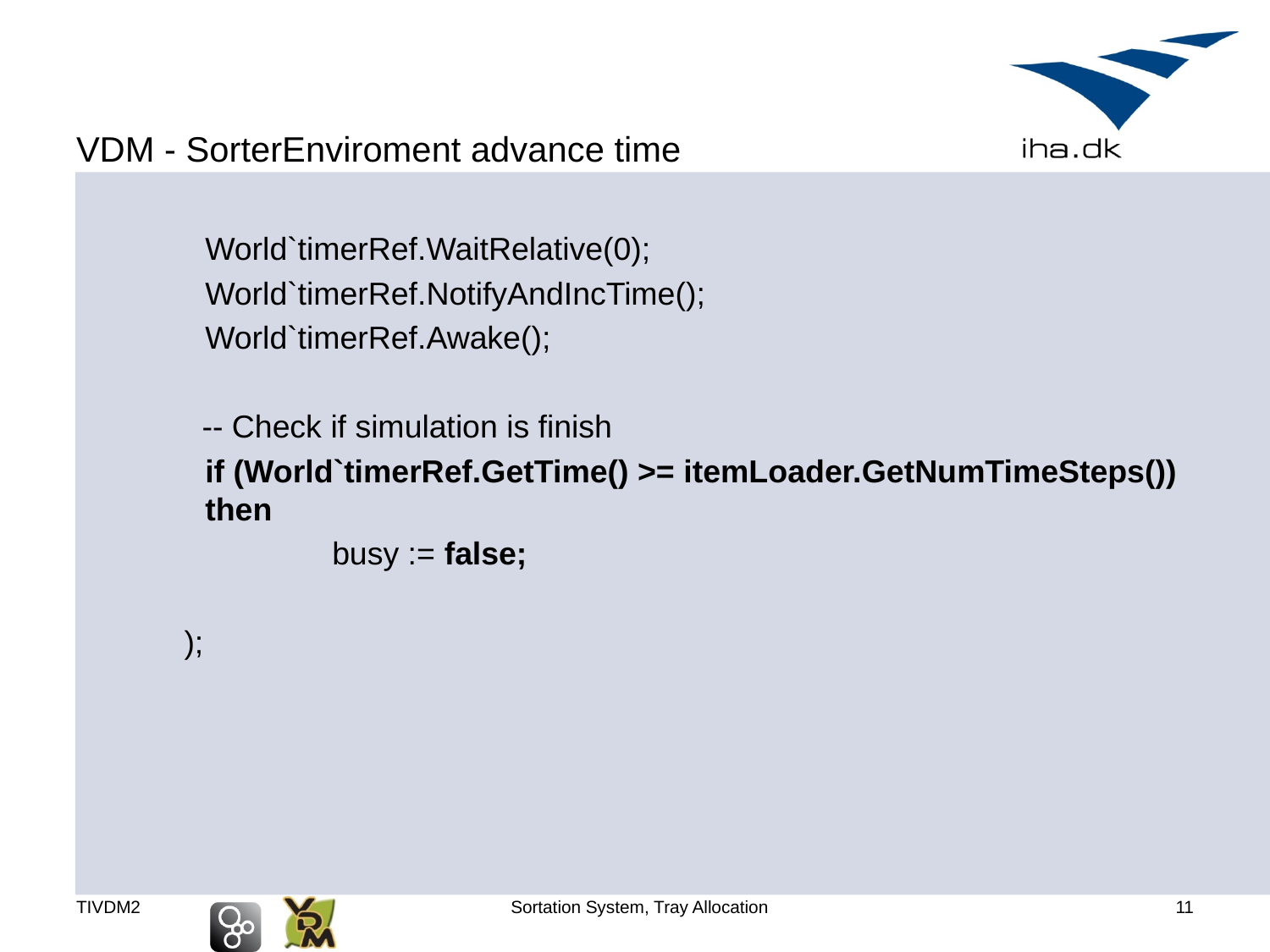

# VDM - SorterEnviroment advance time
	World`timerRef.WaitRelative(0);
   	World`timerRef.NotifyAndIncTime();
  	World`timerRef.Awake();

     -- Check if simulation is finish
   	if (World`timerRef.GetTime() >= itemLoader.GetNumTimeSteps()) then
   		busy := false;

   );

TIVDM2
Sortation System, Tray Allocation
11